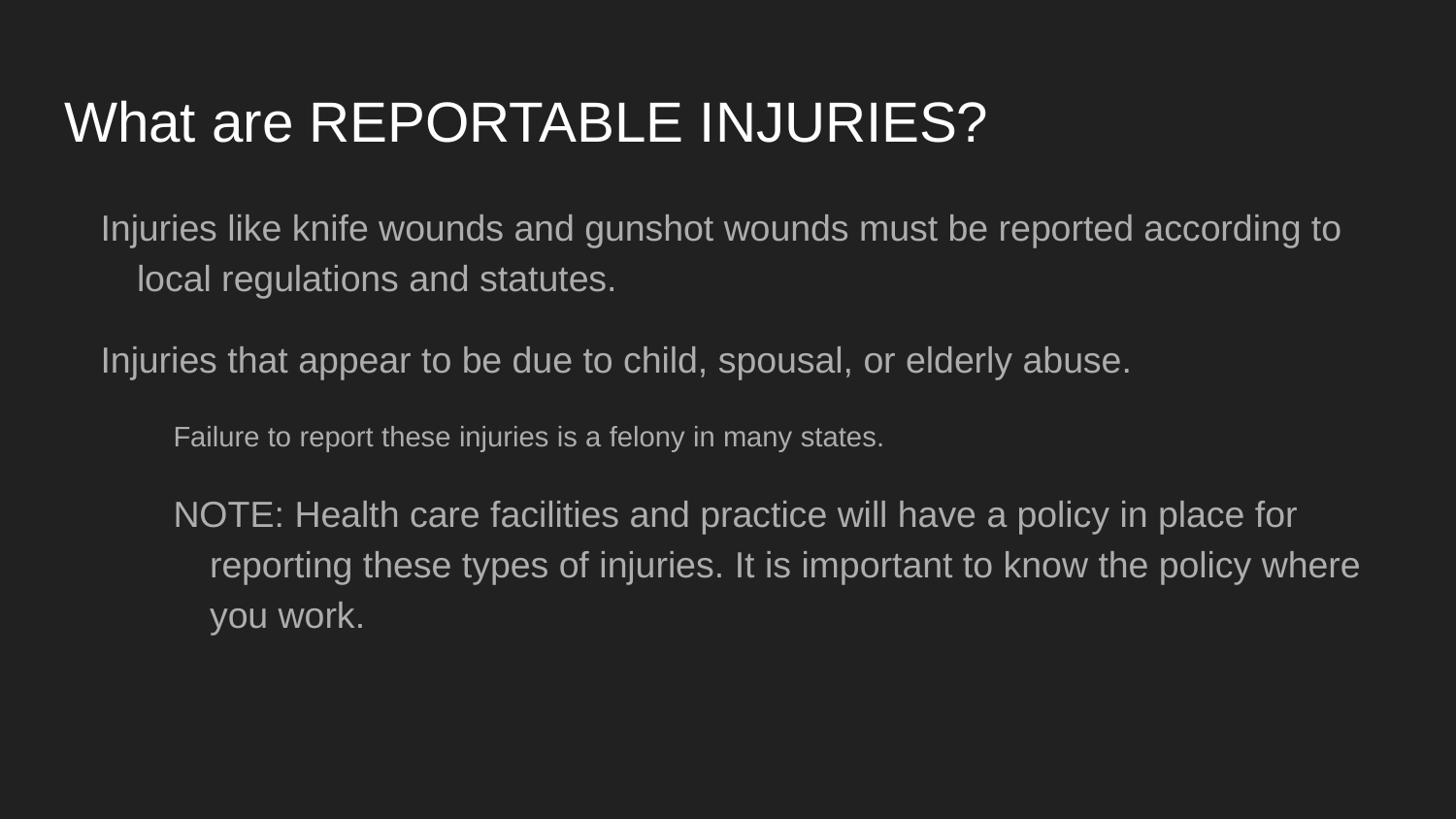

# What are REPORTABLE INJURIES?
Injuries like knife wounds and gunshot wounds must be reported according to local regulations and statutes.
Injuries that appear to be due to child, spousal, or elderly abuse.
Failure to report these injuries is a felony in many states.
NOTE: Health care facilities and practice will have a policy in place for reporting these types of injuries. It is important to know the policy where you work.